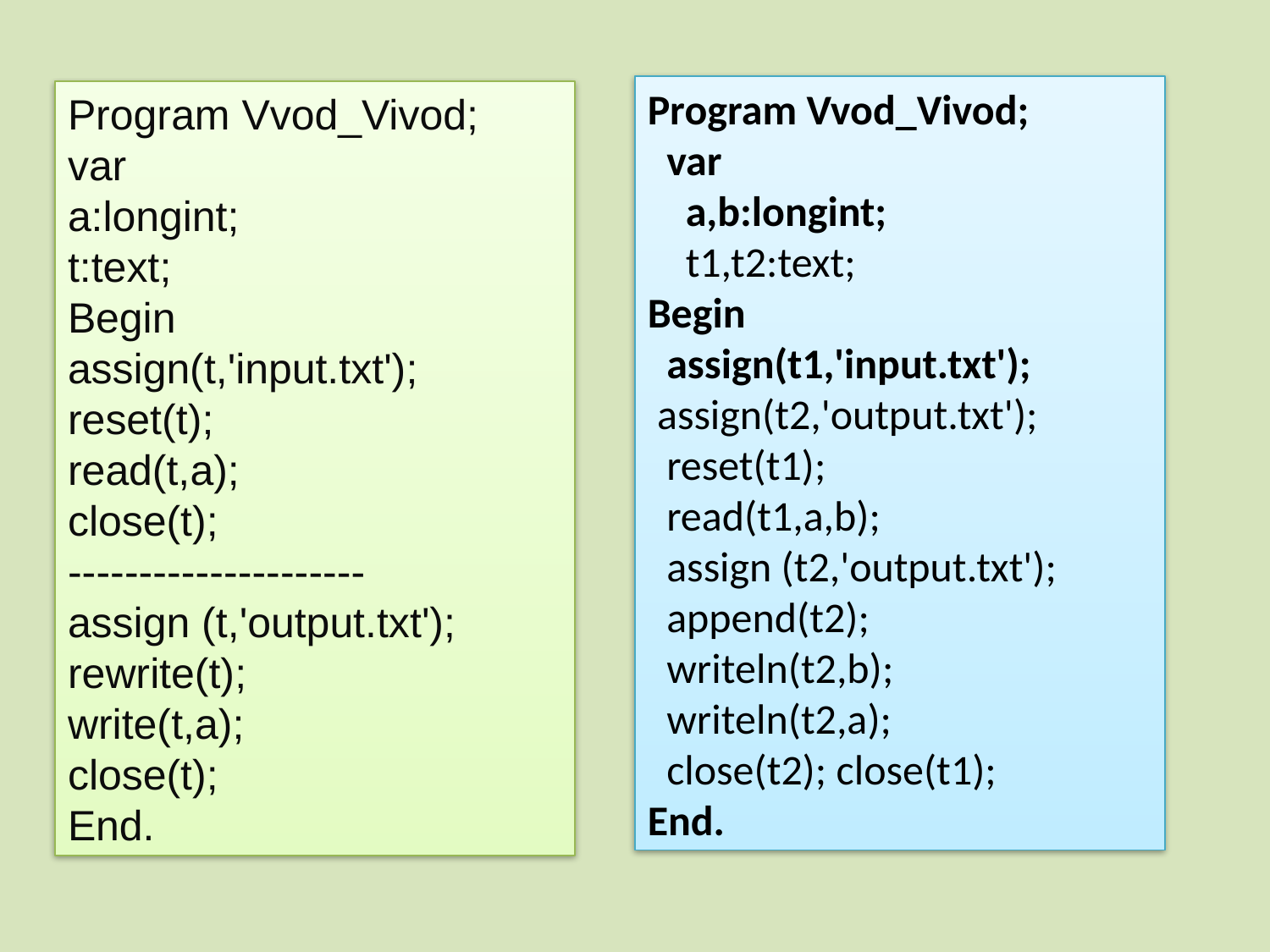

Program Vvod_Vivod;
  var
    a,b:longint;
    t1,t2:text;
Begin
  assign(t1,'input.txt');
 assign(t2,'output.txt');
  reset(t1);
  read(t1,a,b);
  assign (t2,'output.txt');
  append(t2);
  writeln(t2,b);
  writeln(t2,a);
  close(t2); close(t1);
End.
Program Vvod_Vivod;
var
a:longint;
t:text;
Begin
assign(t,'input.txt');
reset(t);
read(t,a);
close(t);
---------------------
assign (t,'output.txt');
rewrite(t);
write(t,a);
close(t);
End.